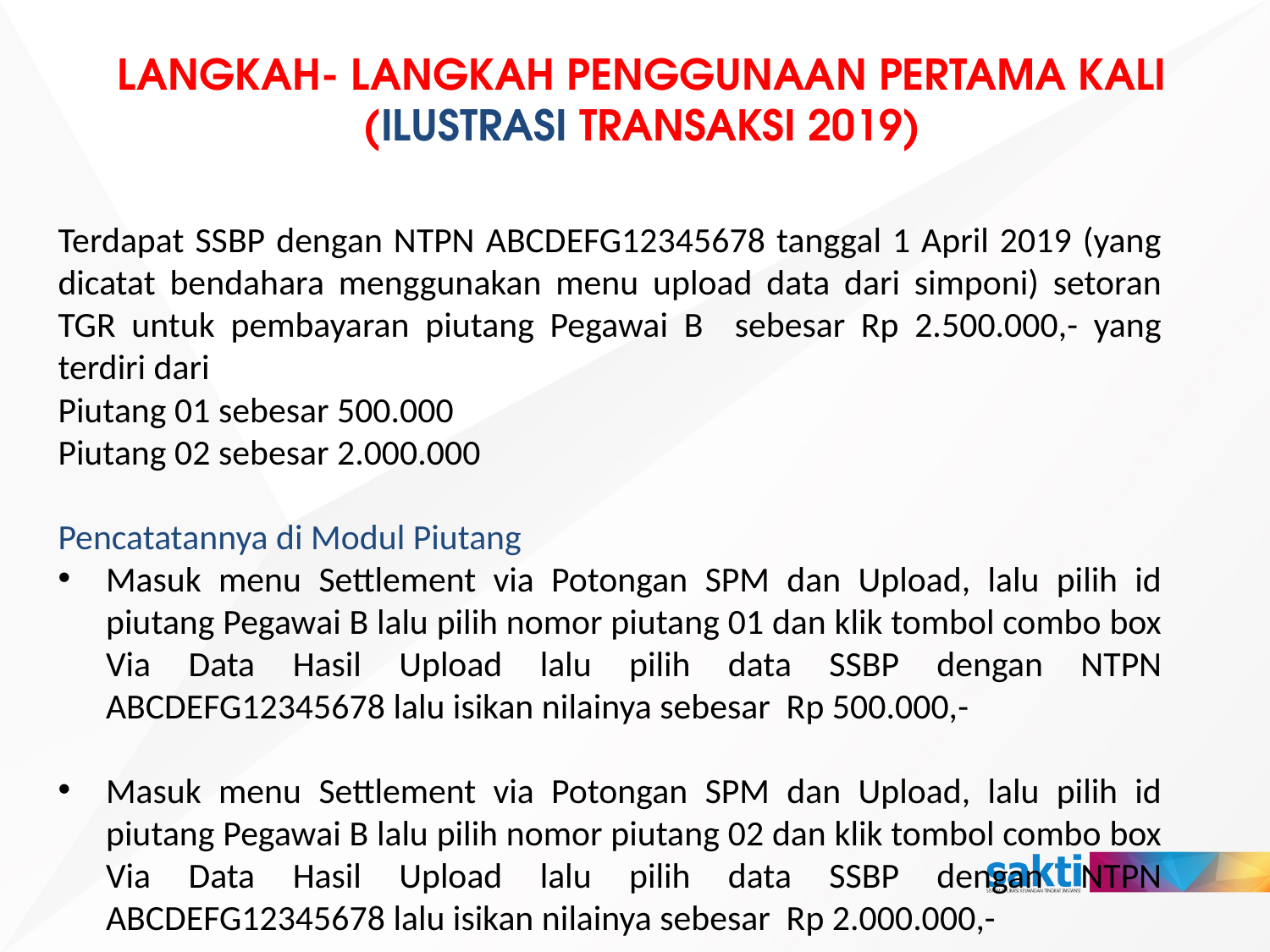

# LANGKAH- LANGKAH PENGGUNAAN PERTAMA KALI (ILUSTRASI TRANSAKSI 2019)
Terdapat SSBP dengan NTPN ABCDEFG12345678 tanggal 1 April 2019 (yang dicatat bendahara menggunakan menu upload data dari simponi) setoran TGR untuk pembayaran piutang Pegawai B  sebesar Rp 2.500.000,- yang terdiri dari
Piutang 01 sebesar 500.000
Piutang 02 sebesar 2.000.000

Pencatatannya di Modul Piutang
Masuk menu Settlement via Potongan SPM dan Upload, lalu pilih id piutang Pegawai B lalu pilih nomor piutang 01 dan klik tombol combo box Via Data Hasil Upload lalu pilih data SSBP dengan NTPN ABCDEFG12345678 lalu isikan nilainya sebesar  Rp 500.000,-

Masuk menu Settlement via Potongan SPM dan Upload, lalu pilih id piutang Pegawai B lalu pilih nomor piutang 02 dan klik tombol combo box Via Data Hasil Upload lalu pilih data SSBP dengan NTPN ABCDEFG12345678 lalu isikan nilainya sebesar  Rp 2.000.000,-